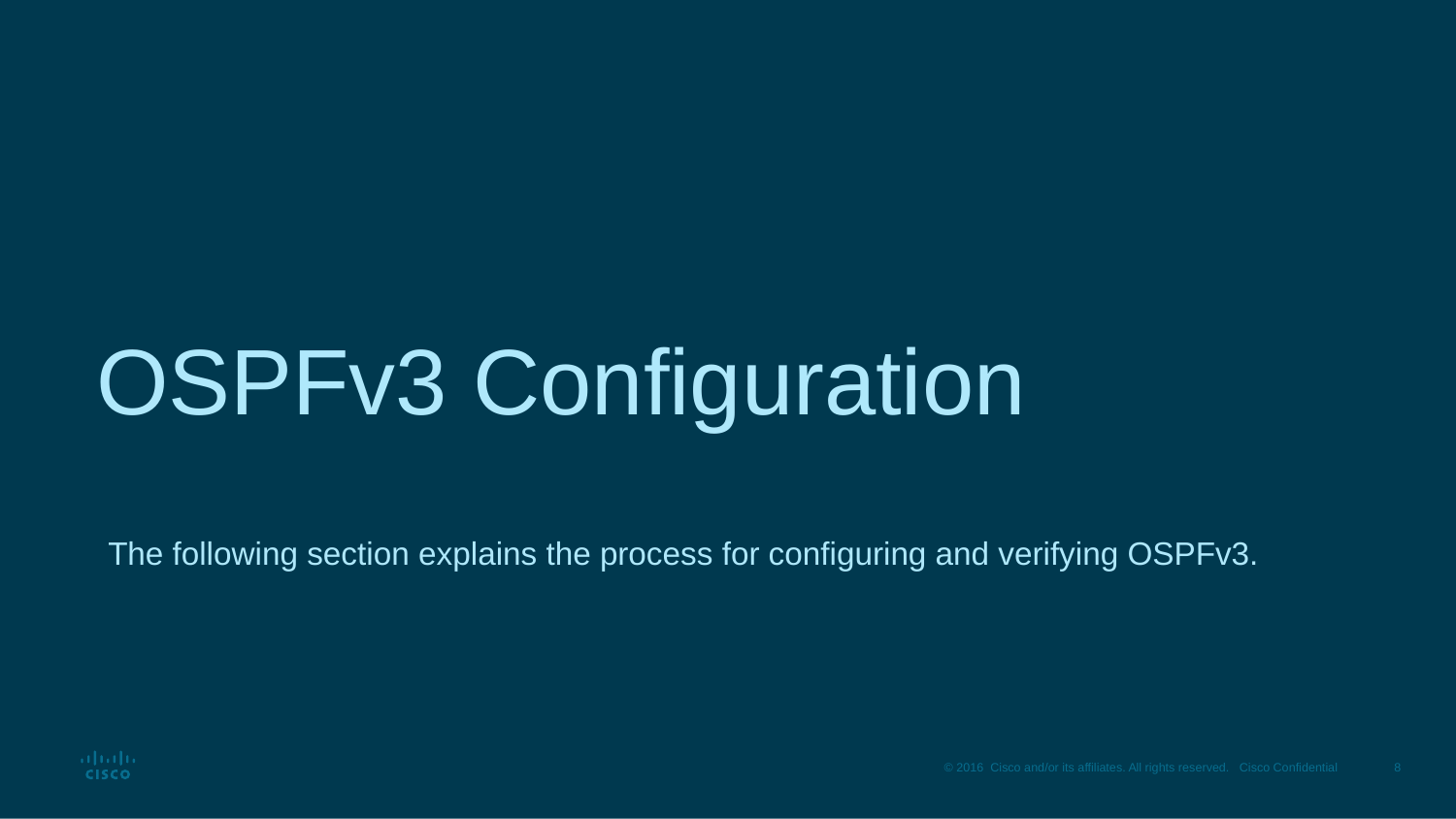

# OSPFv3 Configuration
The following section explains the process for configuring and verifying OSPFv3.